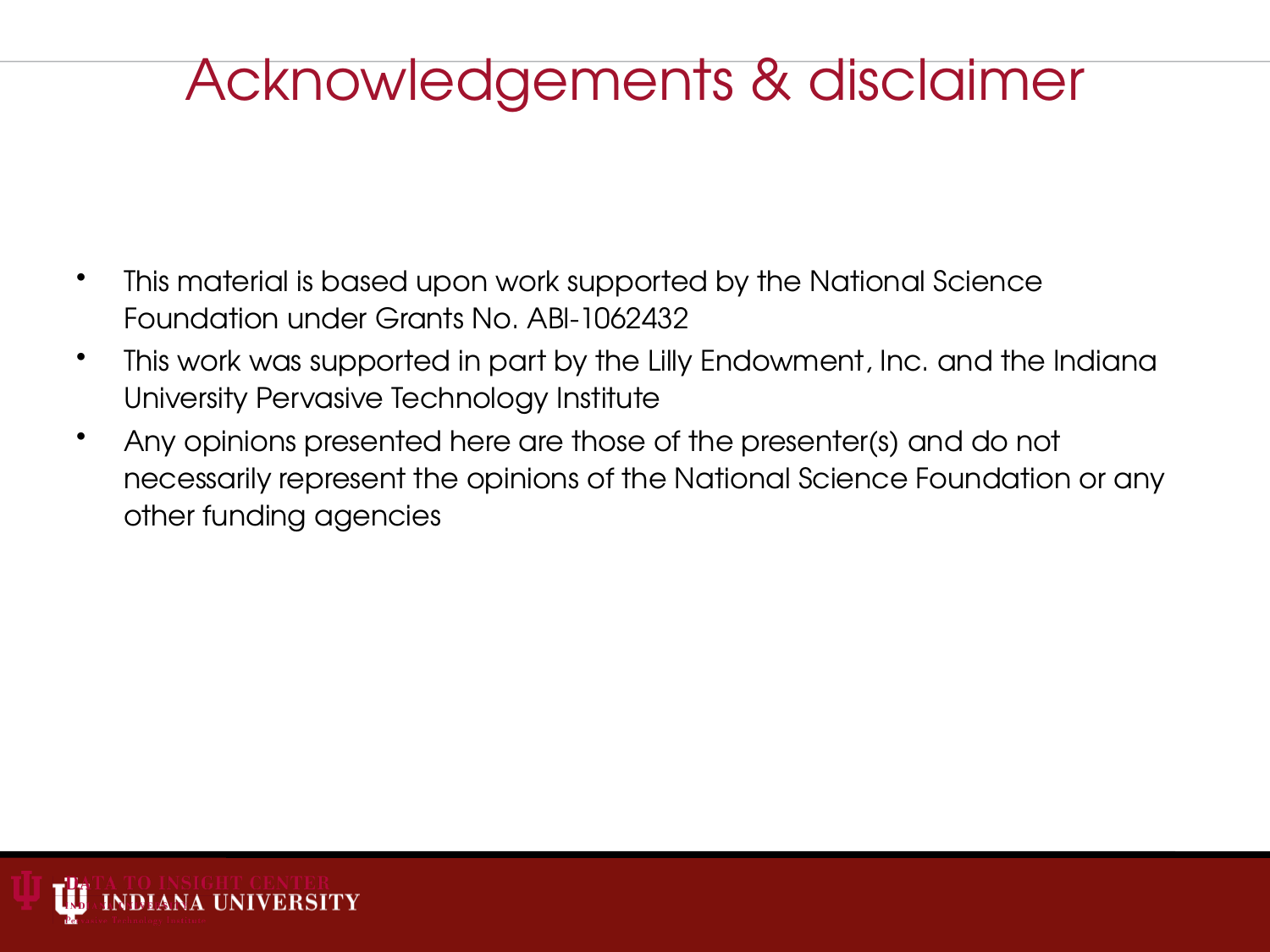

This material is based upon work supported by the National Science Foundation under Grants No. ABI-1062432
This work was supported in part by the Lilly Endowment, Inc. and the Indiana University Pervasive Technology Institute
Any opinions presented here are those of the presenter(s) and do not necessarily represent the opinions of the National Science Foundation or any other funding agencies